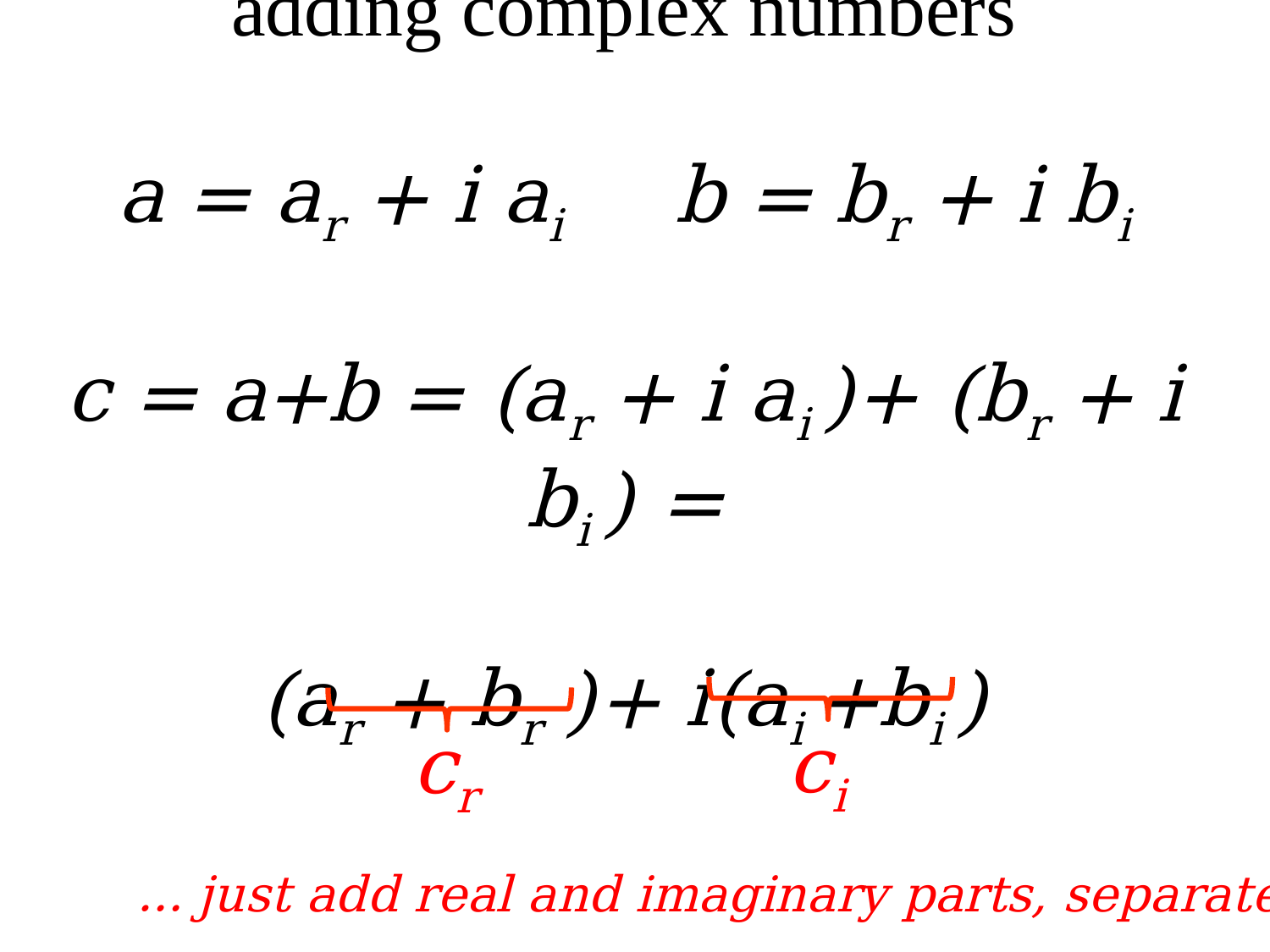

# adding complex numbers a = ar + i ai     b = br + i bi c = a+b = (ar + i ai )+ (br + i bi ) = (ar + br )+ i(ai +bi )

ci
cr
… just add real and imaginary parts, separately